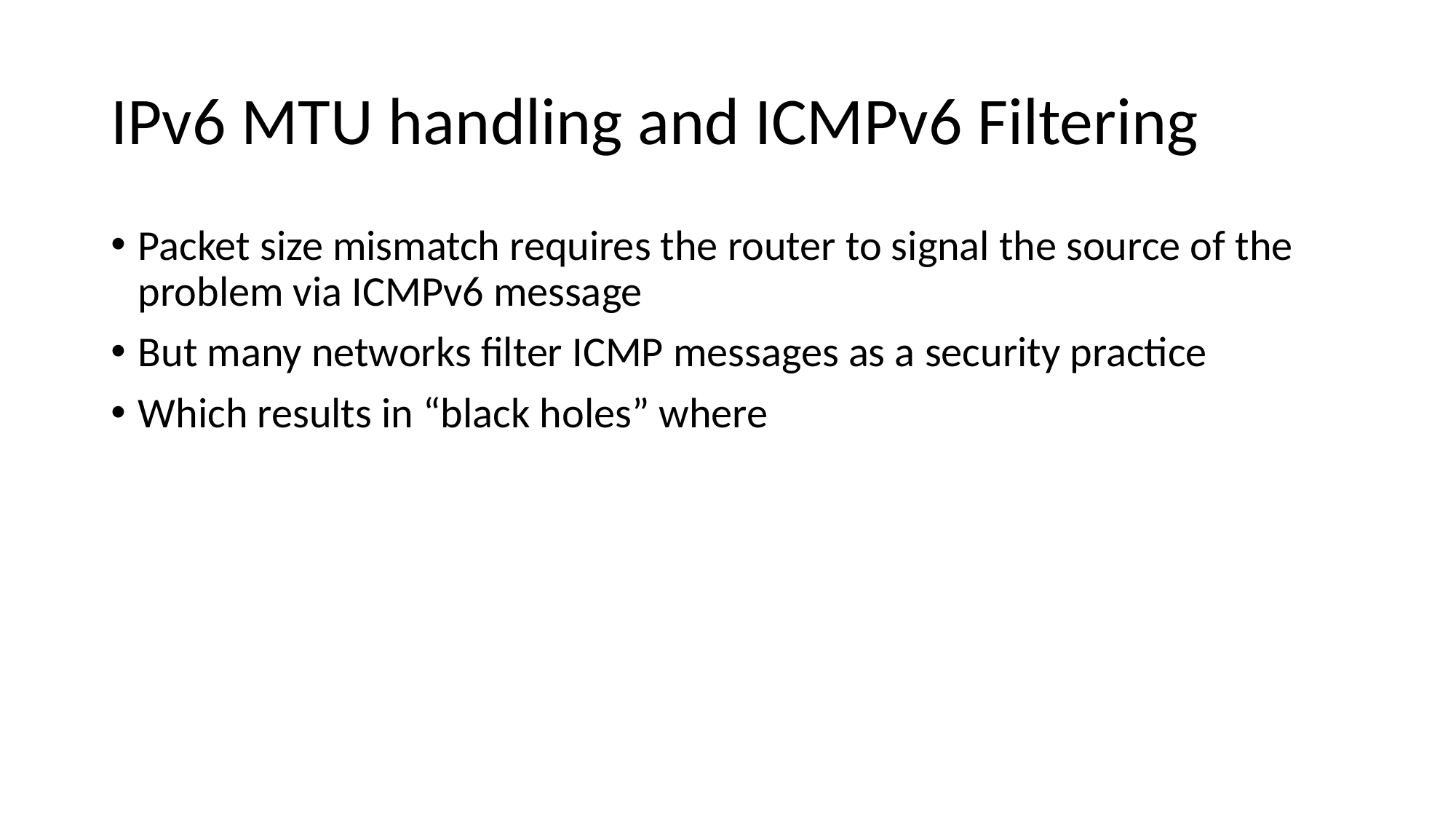

# IPv6 MTU handling and ICMPv6 Filtering
Packet size mismatch requires the router to signal the source of the problem via ICMPv6 message
But many networks filter ICMP messages as a security practice
Which results in “black holes” where